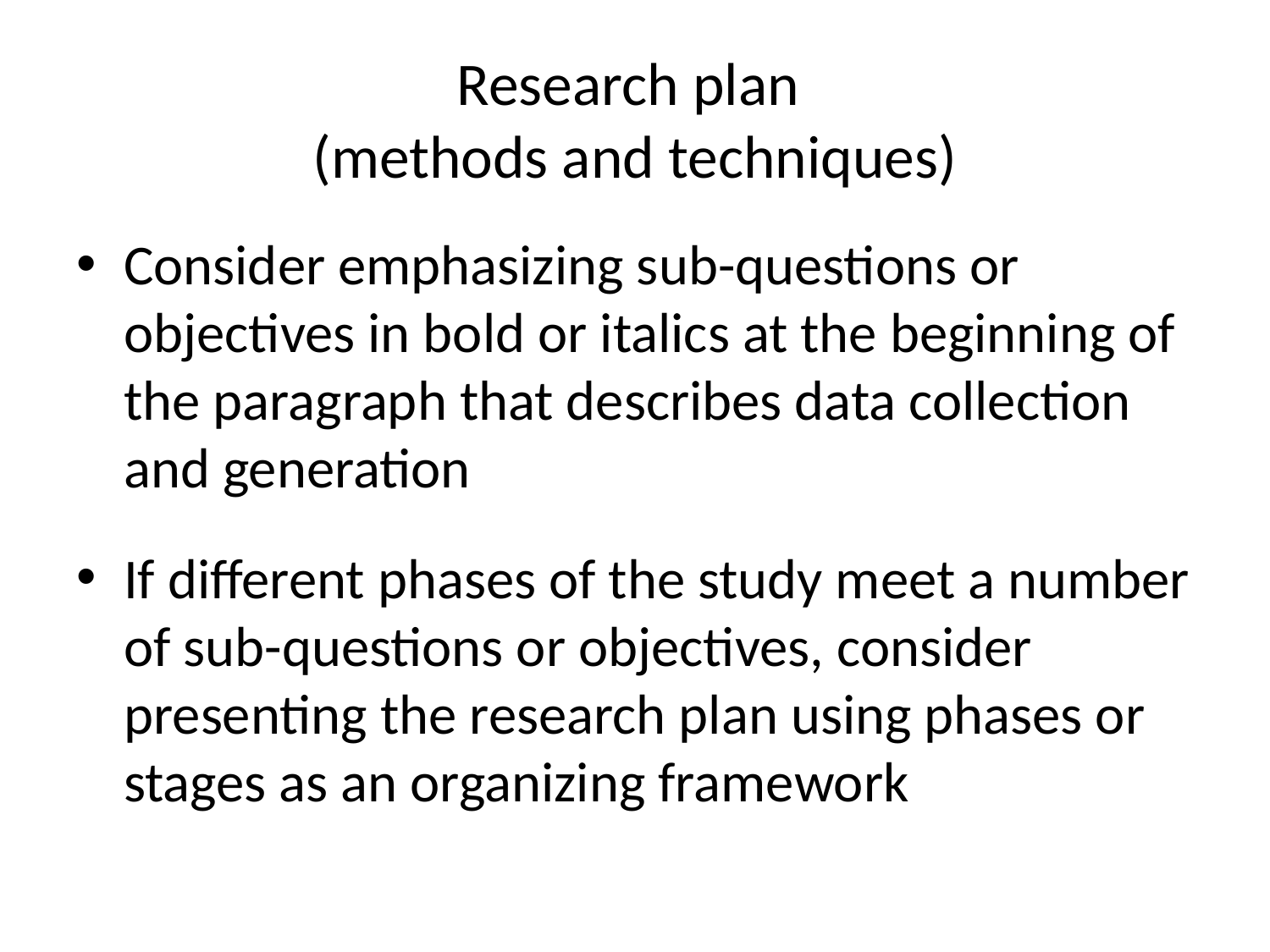

# Research plan (methods and techniques)
Consider emphasizing sub-questions or objectives in bold or italics at the beginning of the paragraph that describes data collection and generation
If different phases of the study meet a number of sub-questions or objectives, consider presenting the research plan using phases or stages as an organizing framework